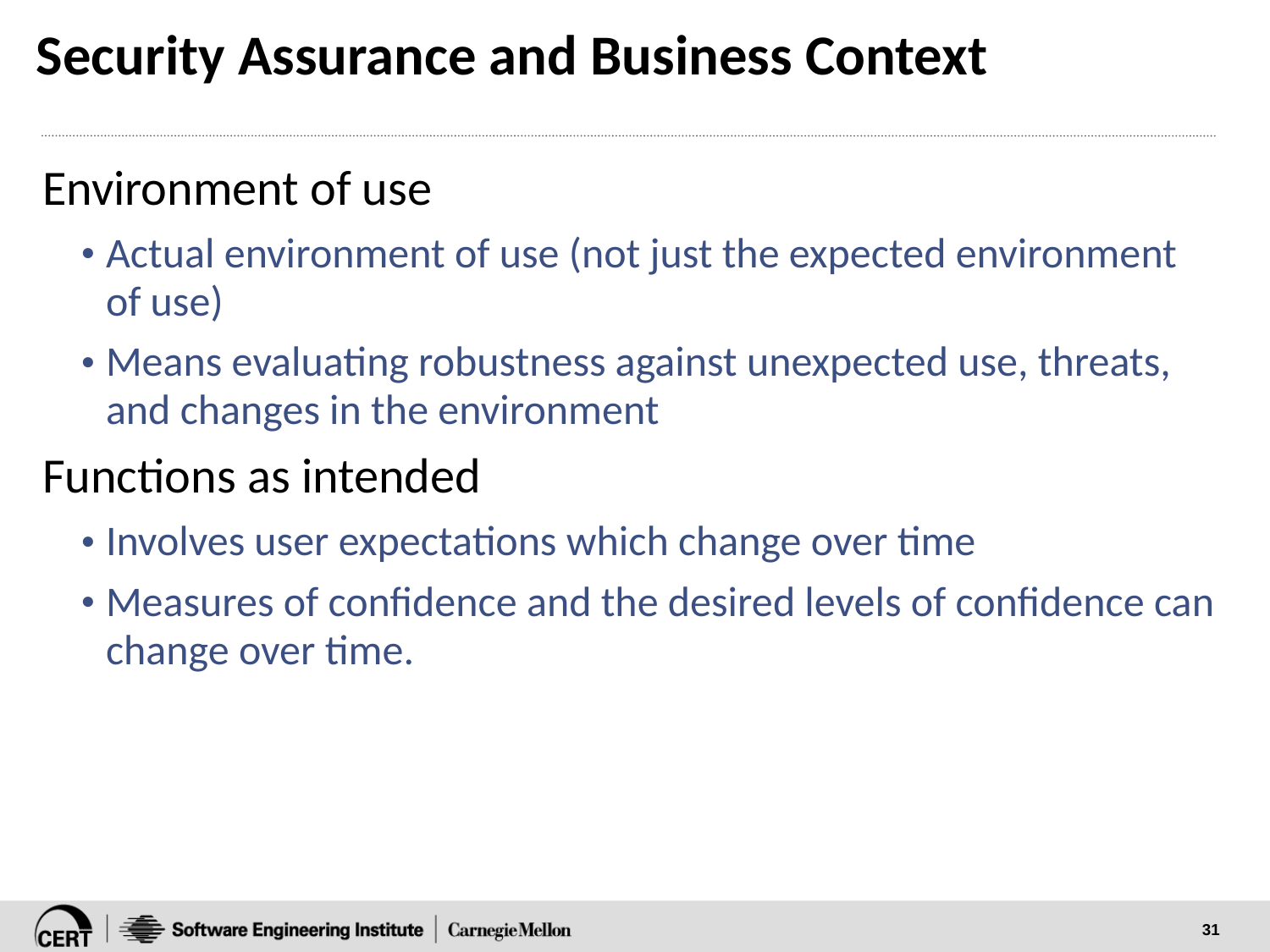

# Security Assurance and Business Context
Environment of use
Actual environment of use (not just the expected environment of use)
Means evaluating robustness against unexpected use, threats, and changes in the environment
Functions as intended
Involves user expectations which change over time
Measures of confidence and the desired levels of confidence can change over time.